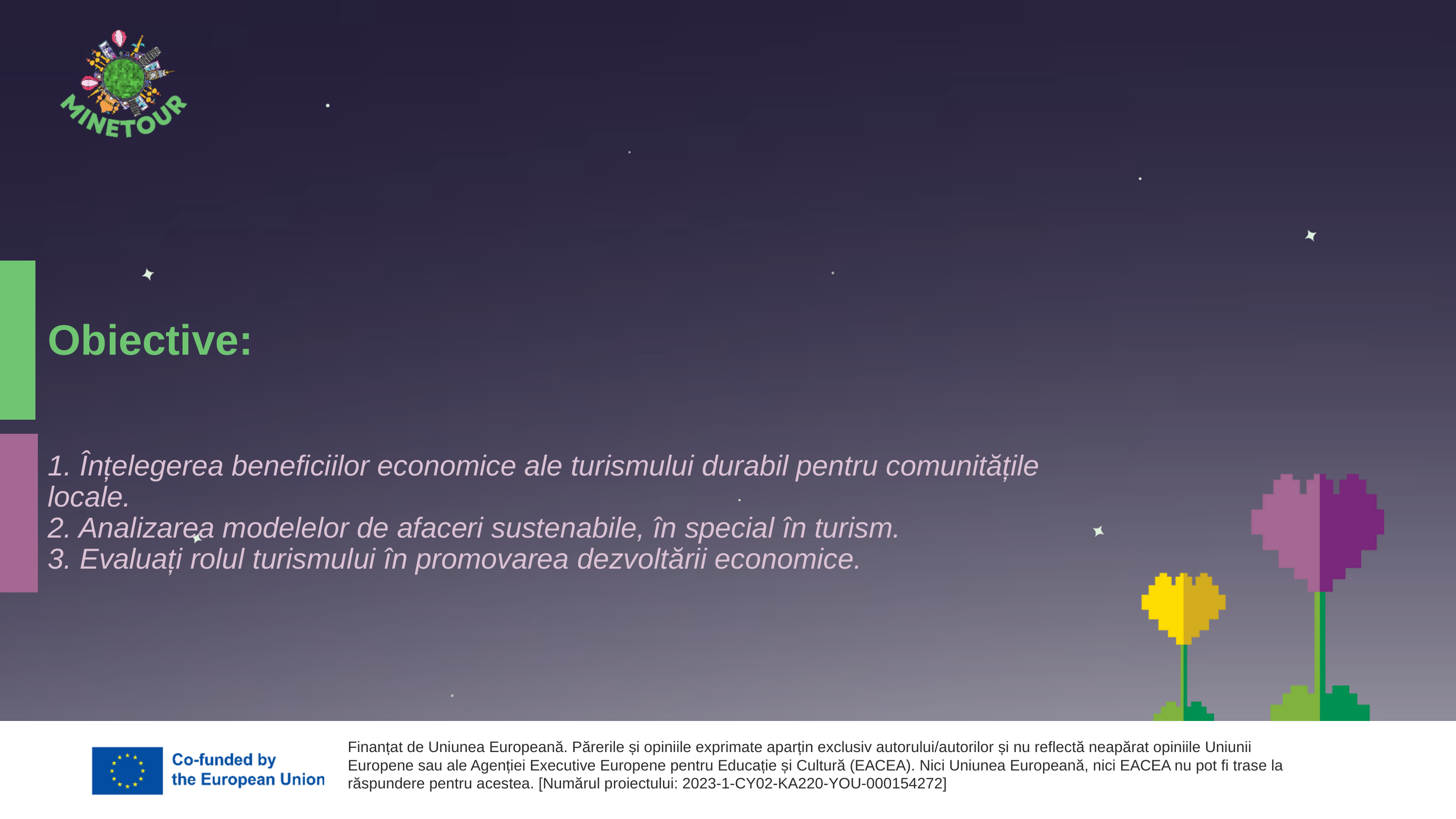

Obiective:

1. Înțelegerea beneficiilor economice ale turismului durabil pentru comunitățile locale.
2. Analizarea modelelor de afaceri sustenabile, în special în turism.
3. Evaluați rolul turismului în promovarea dezvoltării economice.

Finanțat de Uniunea Europeană. Părerile și opiniile exprimate aparțin exclusiv autorului/autorilor și nu reflectă neapărat opiniile Uniunii Europene sau ale Agenției Executive Europene pentru Educație și Cultură (EACEA). Nici Uniunea Europeană, nici EACEA nu pot fi trase la răspundere pentru acestea. [Numărul proiectului: 2023-1-CY02-KA220-YOU-000154272]